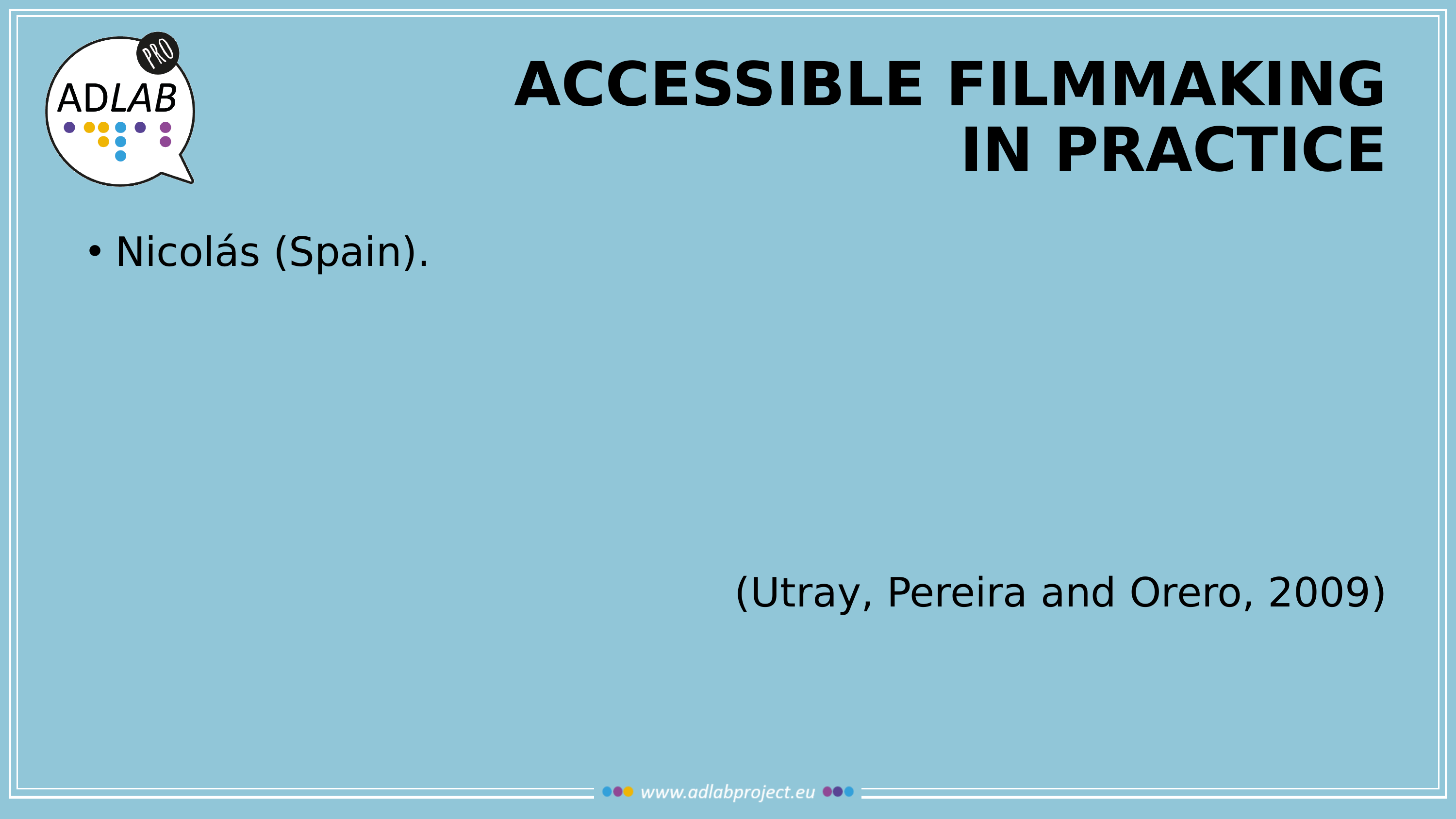

# Accessible filmmaking in practice
 Nicolás (Spain).

	 (Utray, Pereira and Orero, 2009)